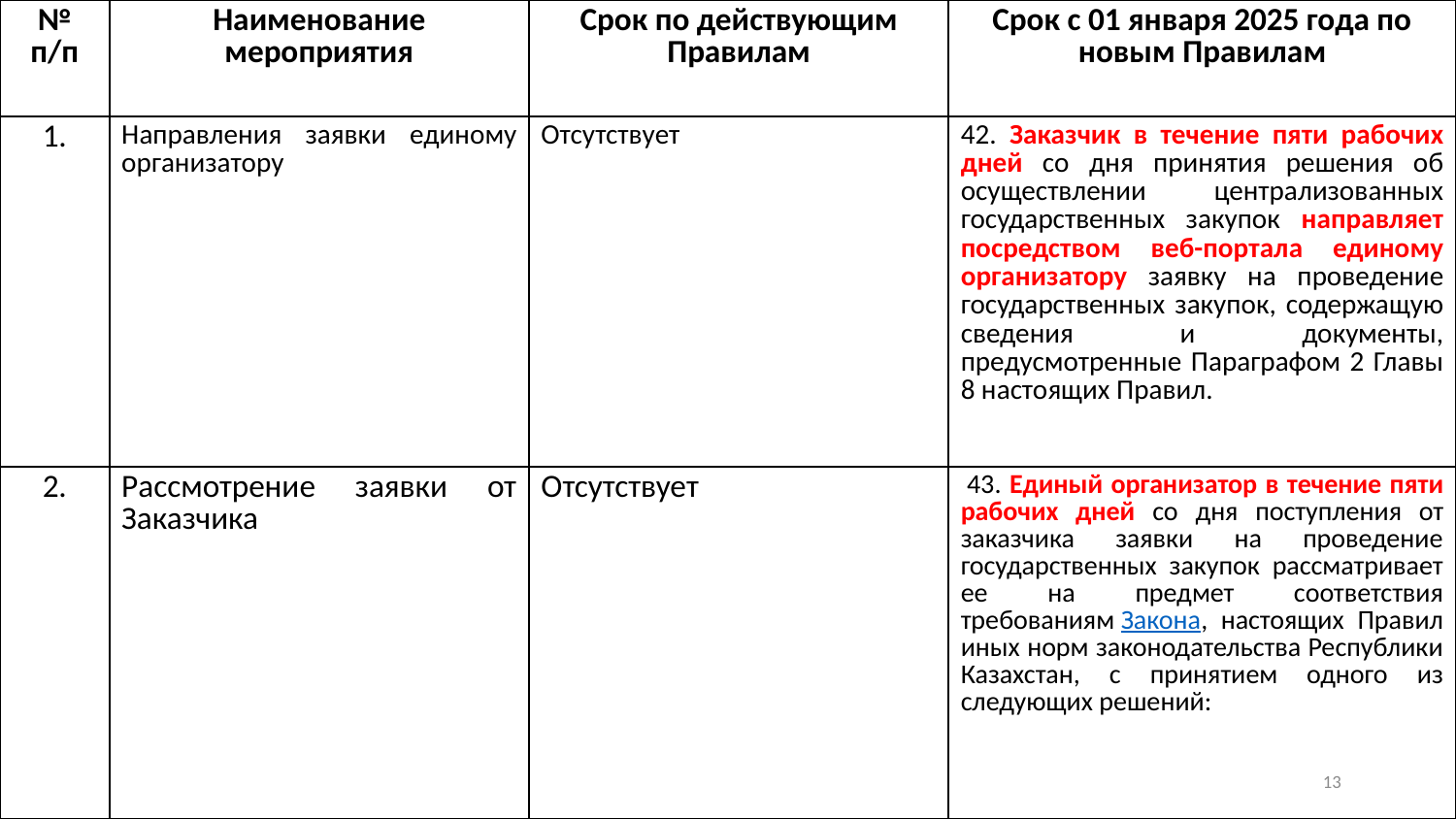

| № п/п | Наименование мероприятия | Срок по действующим Правилам | Срок с 01 января 2025 года по новым Правилам |
| --- | --- | --- | --- |
| 1. | Направления заявки единому организатору | Отсутствует | 42. Заказчик в течение пяти рабочих дней со дня принятия решения об осуществлении централизованных государственных закупок направляет посредством веб-портала единому организатору заявку на проведение государственных закупок, содержащую сведения и документы, предусмотренные Параграфом 2 Главы 8 настоящих Правил. |
| 2. | Рассмотрение заявки от Заказчика | Отсутствует | 43. Единый организатор в течение пяти рабочих дней со дня поступления от заказчика заявки на проведение государственных закупок рассматривает ее на предмет соответствия требованиям Закона, настоящих Правил иных норм законодательства Республики Казахстан, с принятием одного из следующих решений: |
13